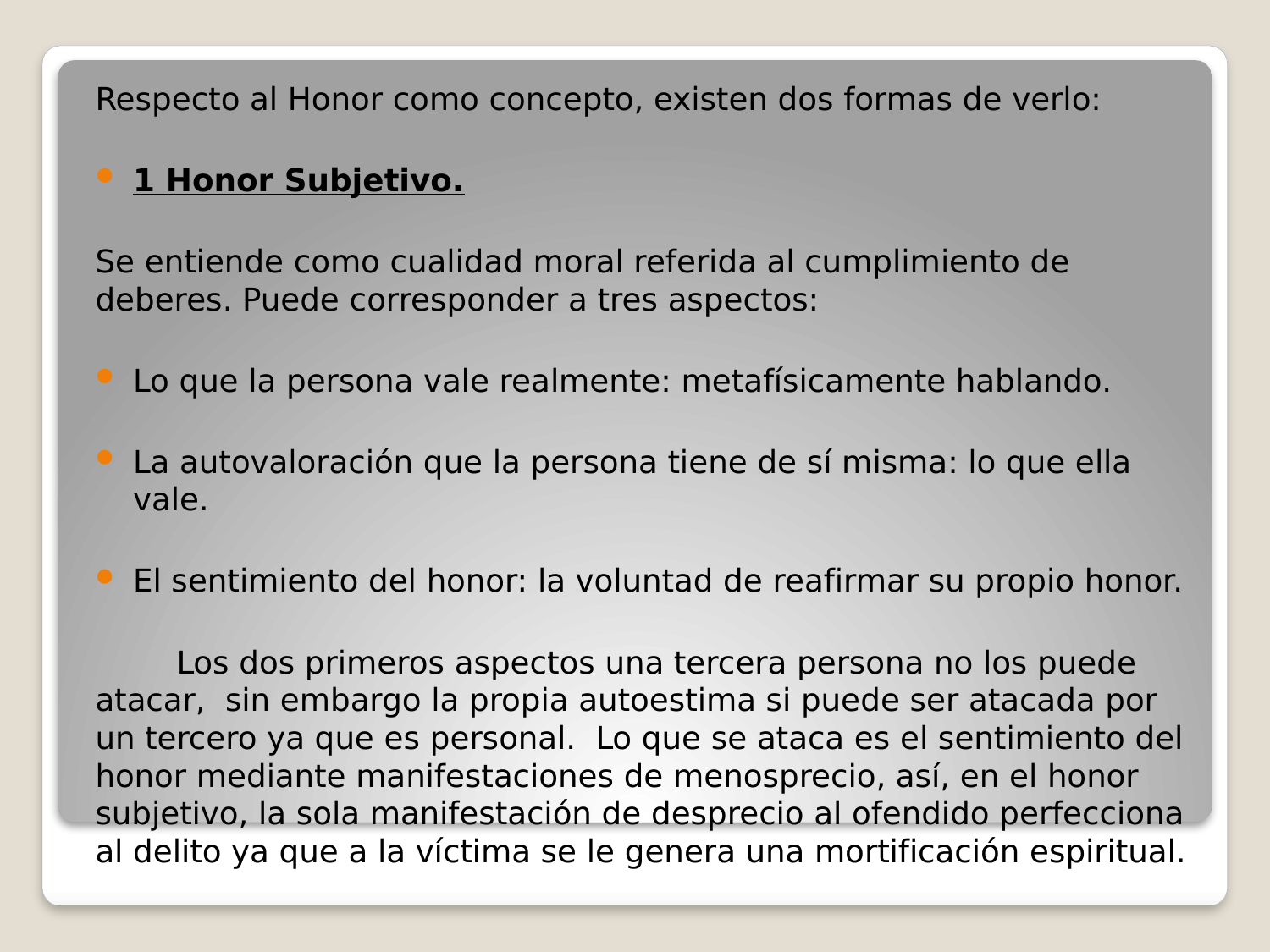

Respecto al Honor como concepto, existen dos formas de verlo:

1 Honor Subjetivo.

Se entiende como cualidad moral referida al cumplimiento de deberes. Puede corresponder a tres aspectos:

Lo que la persona vale realmente: metafísicamente hablando.

La autovaloración que la persona tiene de sí misma: lo que ella vale.

El sentimiento del honor: la voluntad de reafirmar su propio honor.

	Los dos primeros aspectos una tercera persona no los puede atacar,  sin embargo la propia autoestima si puede ser atacada por un tercero ya que es personal.  Lo que se ataca es el sentimiento del honor mediante manifestaciones de menosprecio, así, en el honor subjetivo, la sola manifestación de desprecio al ofendido perfecciona al delito ya que a la víctima se le genera una mortificación espiritual.

#